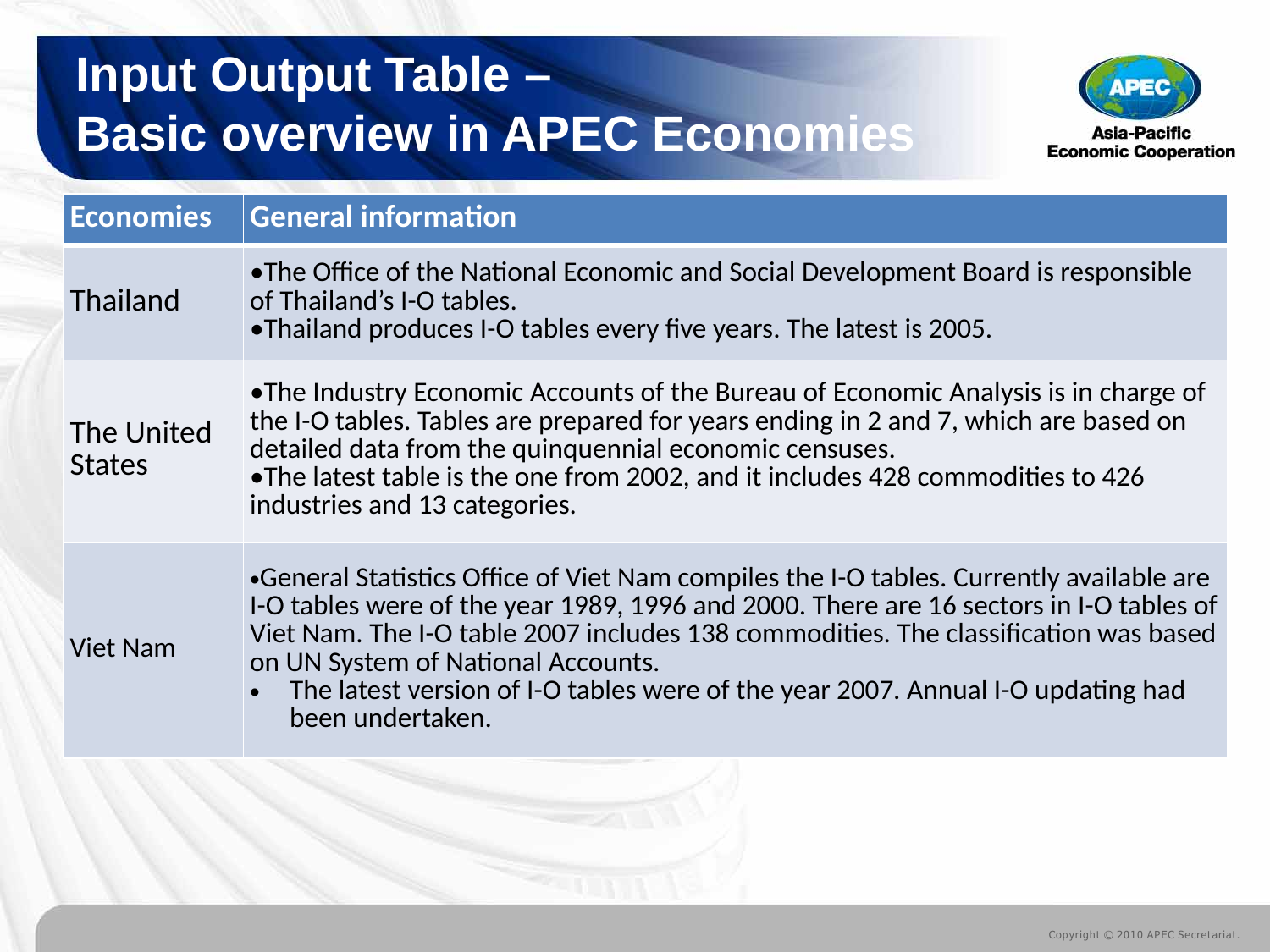

Input Output Table –
Basic overview in APEC Economies
| Economies | General information |
| --- | --- |
| Thailand | •The Office of the National Economic and Social Development Board is responsible of Thailand’s I-O tables. •Thailand produces I-O tables every five years. The latest is 2005. |
| The United States | •The Industry Economic Accounts of the Bureau of Economic Analysis is in charge of the I-O tables. Tables are prepared for years ending in 2 and 7, which are based on detailed data from the quinquennial economic censuses. •The latest table is the one from 2002, and it includes 428 commodities to 426 industries and 13 categories. |
| Viet Nam | General Statistics Office of Viet Nam compiles the I-O tables. Currently available are I-O tables were of the year 1989, 1996 and 2000. There are 16 sectors in I-O tables of Viet Nam. The I-O table 2007 includes 138 commodities. The classification was based on UN System of National Accounts. The latest version of I-O tables were of the year 2007. Annual I-O updating had been undertaken. |